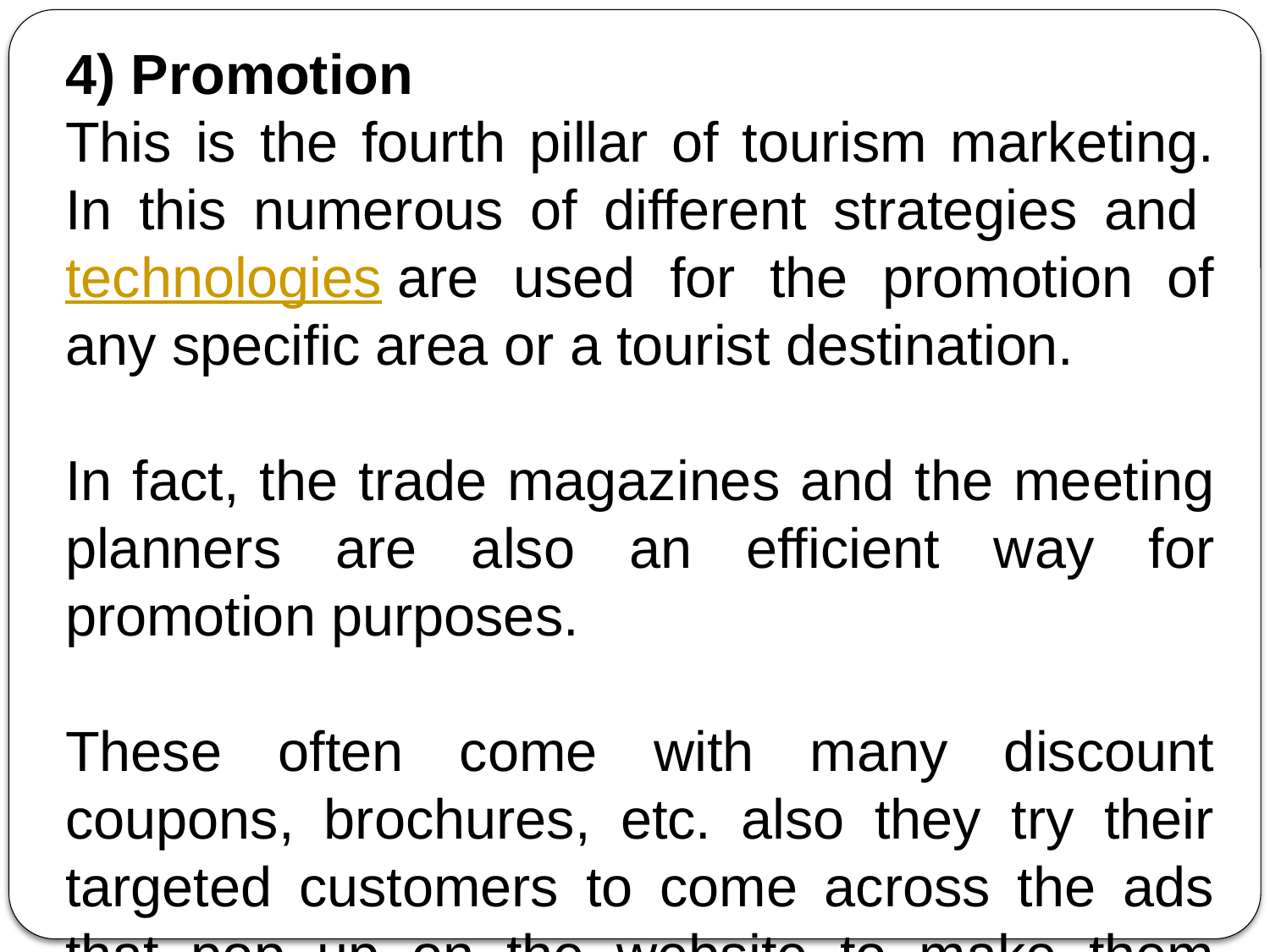

4) Promotion
This is the fourth pillar of tourism marketing. In this numerous of different strategies and technologies are used for the promotion of any specific area or a tourist destination.

In fact, the trade magazines and the meeting planners are also an efficient way for promotion purposes.

These often come with many discount coupons, brochures, etc. also they try their targeted customers to come across the ads that pop up on the website to make them aware of the various tourist places.